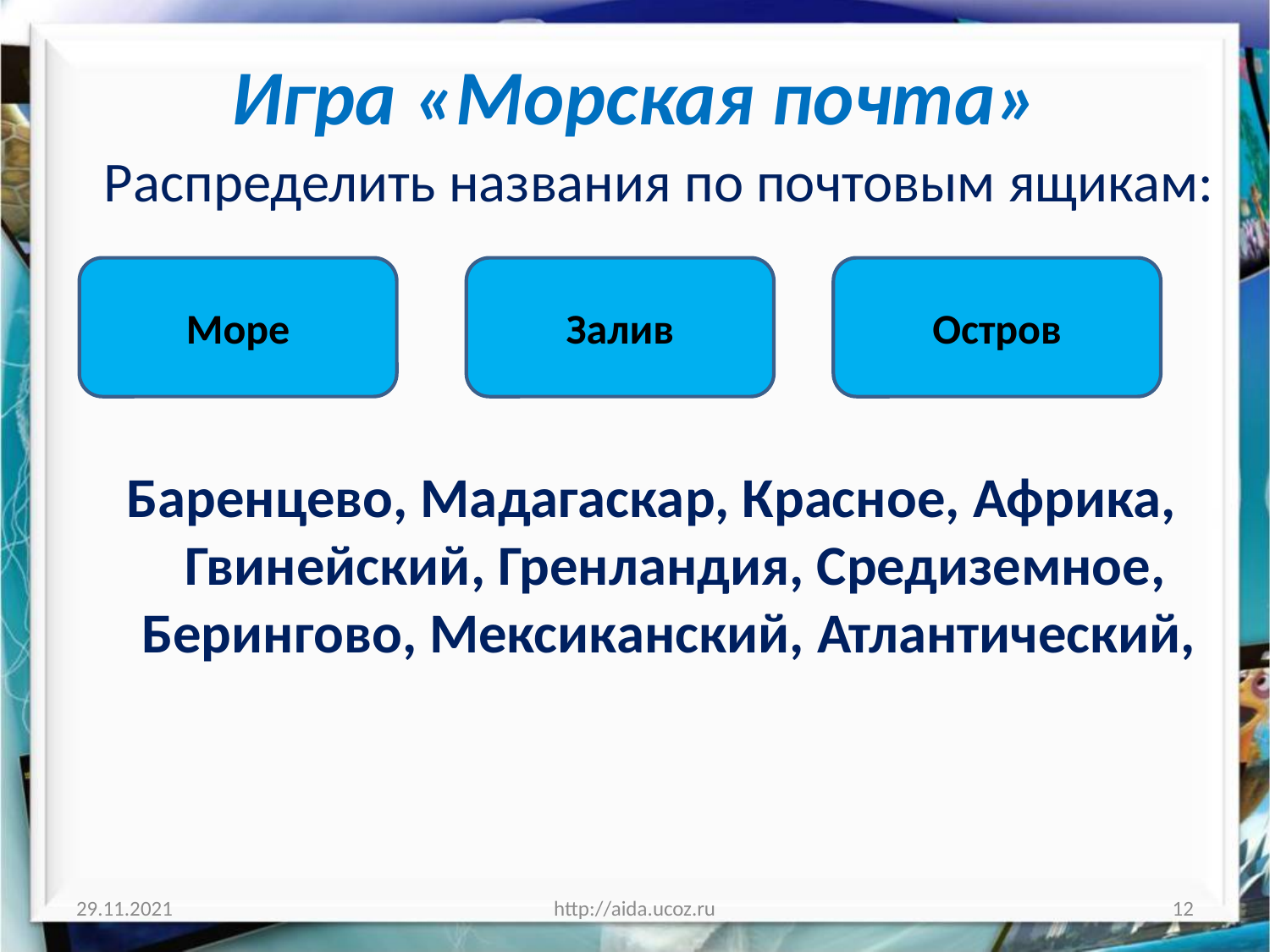

# Игра «Морская почта»
Распределить названия по почтовым ящикам:

Баренцево, Мадагаскар, Красное, Африка, Гвинейский, Гренландия, Средиземное, Берингово, Мексиканский, Атлантический,
Море
Залив
Остров
29.11.2021
http://aida.ucoz.ru
12